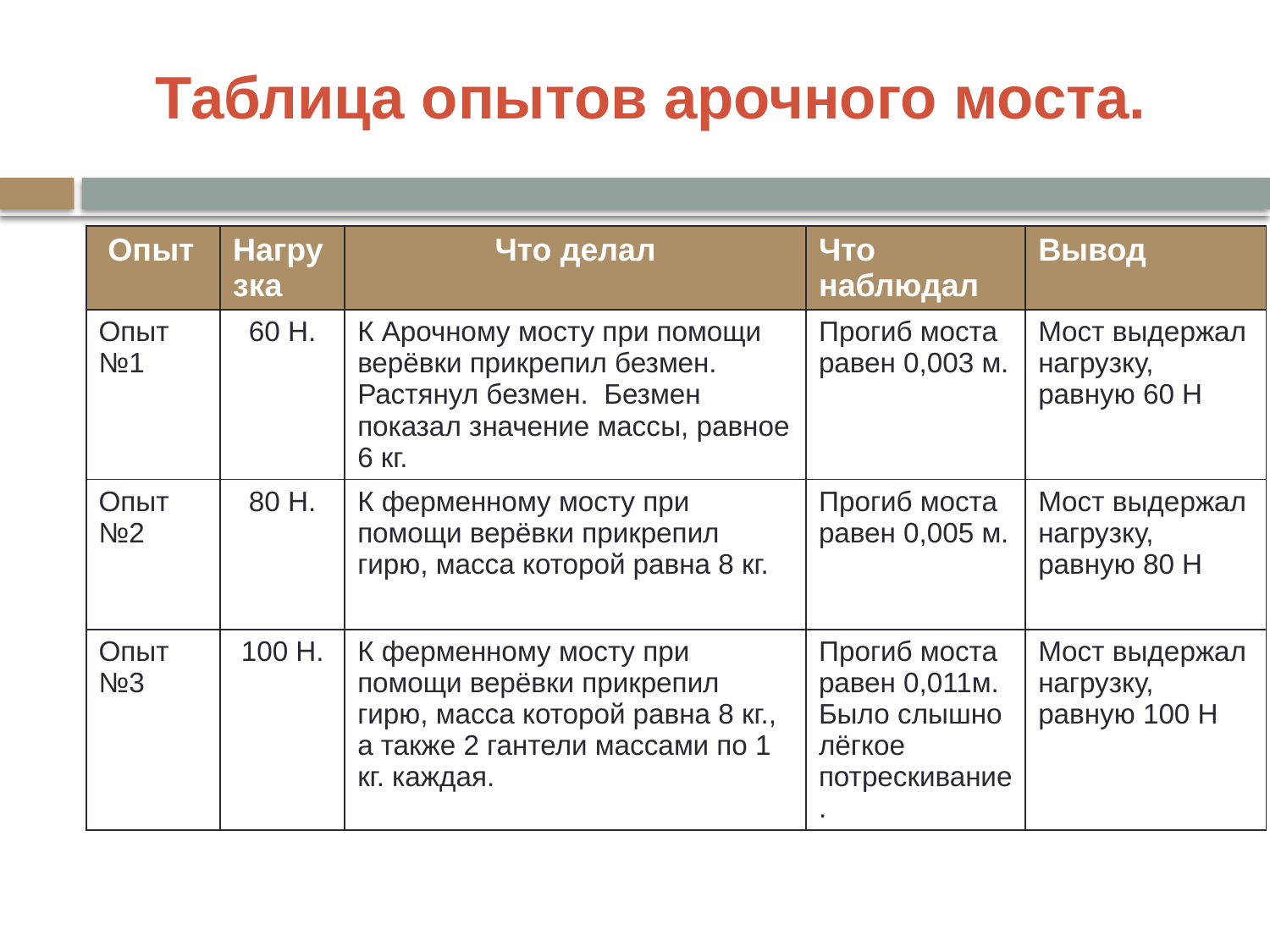

# Таблица опытов арочного моста.
| Опыт | Нагрузка | Что делал | Что наблюдал | Вывод |
| --- | --- | --- | --- | --- |
| Опыт №1 | 60 Н. | К Арочному мосту при помощи верёвки прикрепил безмен. Растянул безмен. Безмен показал значение массы, равное 6 кг. | Прогиб моста равен 0,003 м. | Мост выдержал нагрузку, равную 60 Н |
| Опыт №2 | 80 Н. | К ферменному мосту при помощи верёвки прикрепил гирю, масса которой равна 8 кг. | Прогиб моста равен 0,005 м. | Мост выдержал нагрузку, равную 80 Н |
| Опыт №3 | 100 Н. | К ферменному мосту при помощи верёвки прикрепил гирю, масса которой равна 8 кг., а также 2 гантели массами по 1 кг. каждая. | Прогиб моста равен 0,011м. Было слышно лёгкое потрескивание. | Мост выдержал нагрузку, равную 100 Н |